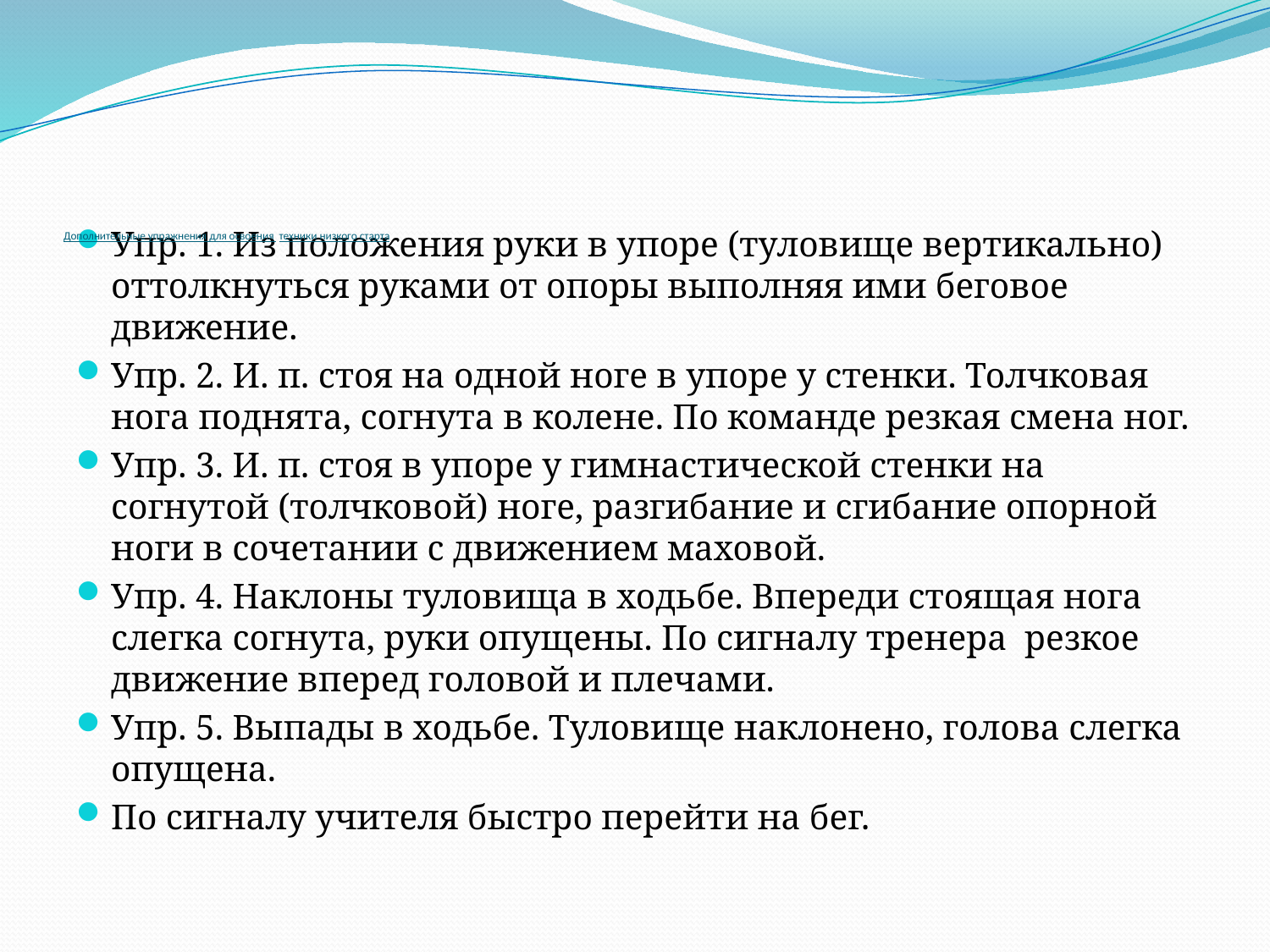

# Дополнительные упражнения для освоения  техники низкого старта
Упр. 1. Из положения руки в упоре (туловище вертикально) оттолкнуться руками от опоры выполняя ими беговое движение.
Упр. 2. И. п. стоя на одной ноге в упоре у стенки. Толчковая нога поднята, согнута в колене. По команде резкая смена ног.
Упр. 3. И. п. стоя в упоре у гимнастической стенки на согнутой (толчковой) ноге, разгибание и сгибание опорной ноги в сочетании с движением маховой.
Упр. 4. Наклоны туловища в ходьбе. Впереди стоящая нога слегка согнута, руки опущены. По сигналу тренера  резкое движение вперед головой и плечами.
Упр. 5. Выпады в ходьбе. Туловище наклонено, голова слегка опущена.
По сигналу учителя быстро перейти на бег.